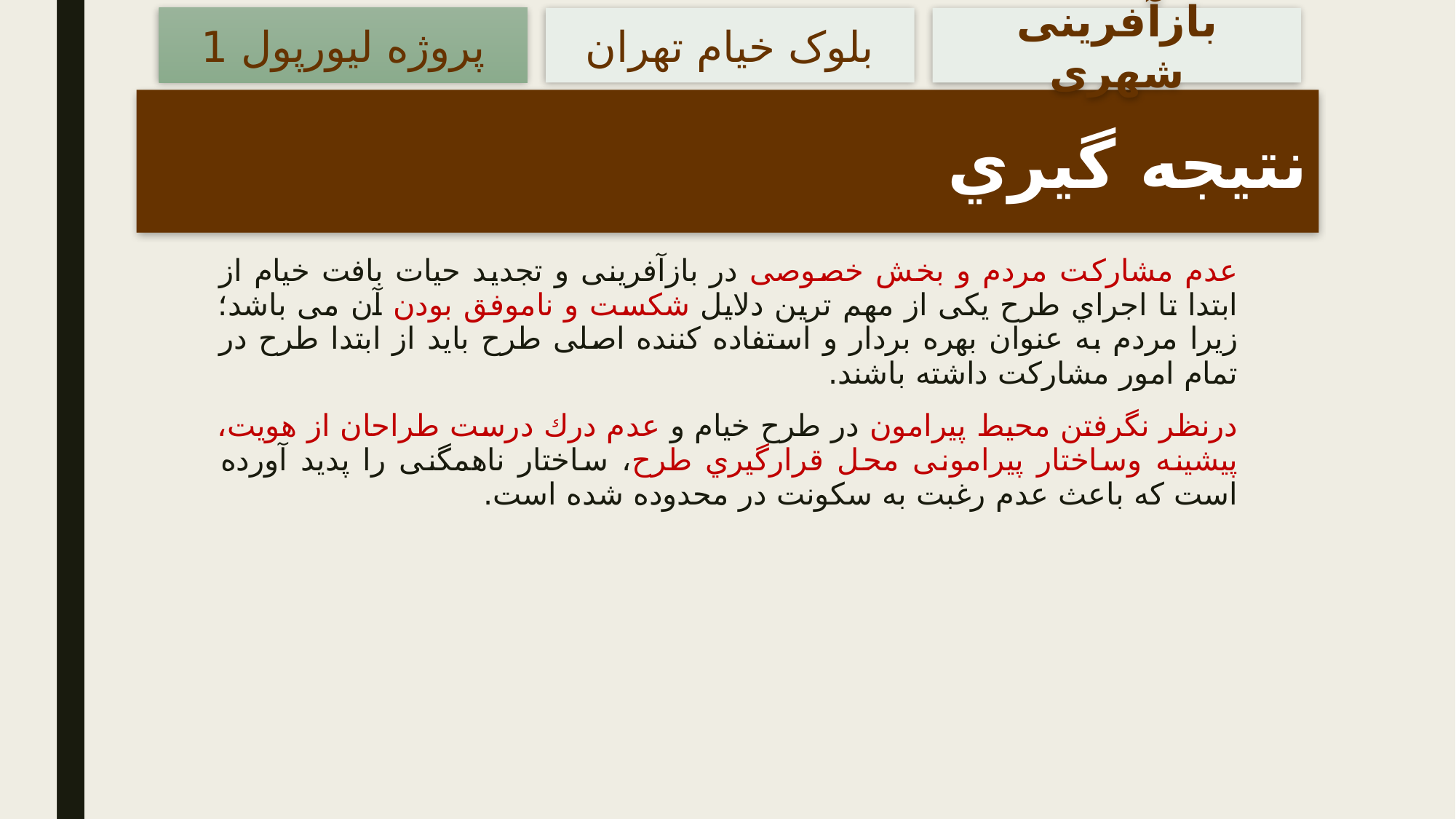

پروژه لیورپول 1
بلوک خیام تهران
بازآفرینی شهری
  نتیجه گیري
عدم مشارکت مردم و بخش خصوصی در بازآفرینی و تجدید حیات بافت خیام از ابتدا تا اجراي طرح یکی از مهم ترین دلایل شکست و ناموفق بودن آن می باشد؛ زیرا مردم به عنوان بهره بردار و استفاده کننده اصلی طرح باید از ابتدا طرح در تمام امور مشارکت داشته باشند.
درنظر نگرفتن محیط پیرامون در طرح خیام و عدم درك درست طراحان از هویت، پیشینه وساختار پیرامونی محل قرارگیري طرح، ساختار ناهمگنی را پدید آورده است که باعث عدم رغبت به سکونت در محدوده شده است.